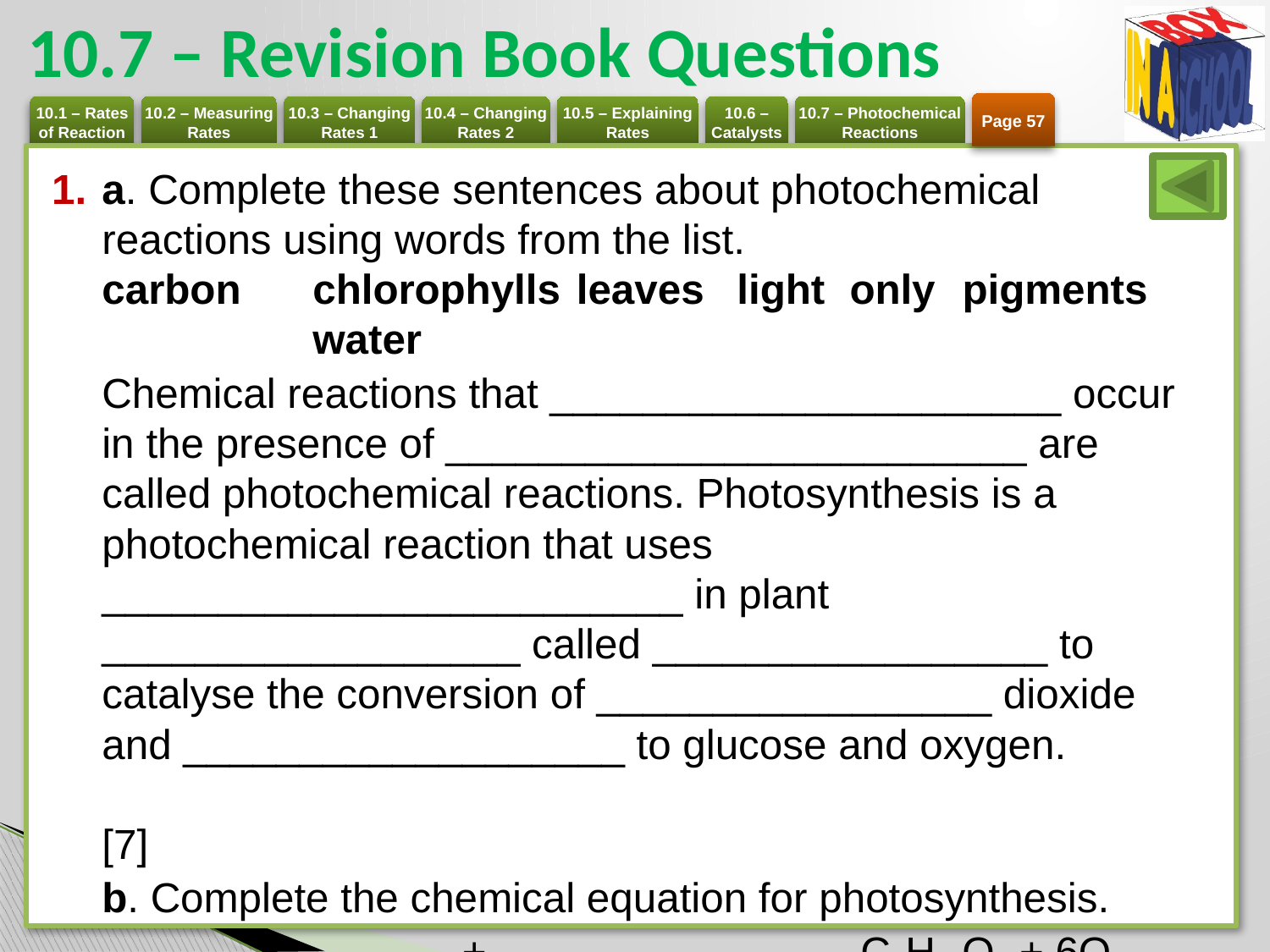

# 10.7 – Revision Book Questions
Page 57
a. Complete these sentences about photochemical reactions using words from the list.
carbon 	chlorophylls 	leaves 	light 	only 	pigments 	water
Chemical reactions that ______________________ occur in the presence of _________________________ are called photochemical reactions. Photosynthesis is a photochemical reaction that uses _________________________ in plant __________________ called _________________ to catalyse the conversion of _________________ dioxide and ___________________ to glucose and oxygen. 	[7]
b. Complete the chemical equation for photosynthesis.
_______________ + ______________ - C6H12O6 + 6O2	[2]